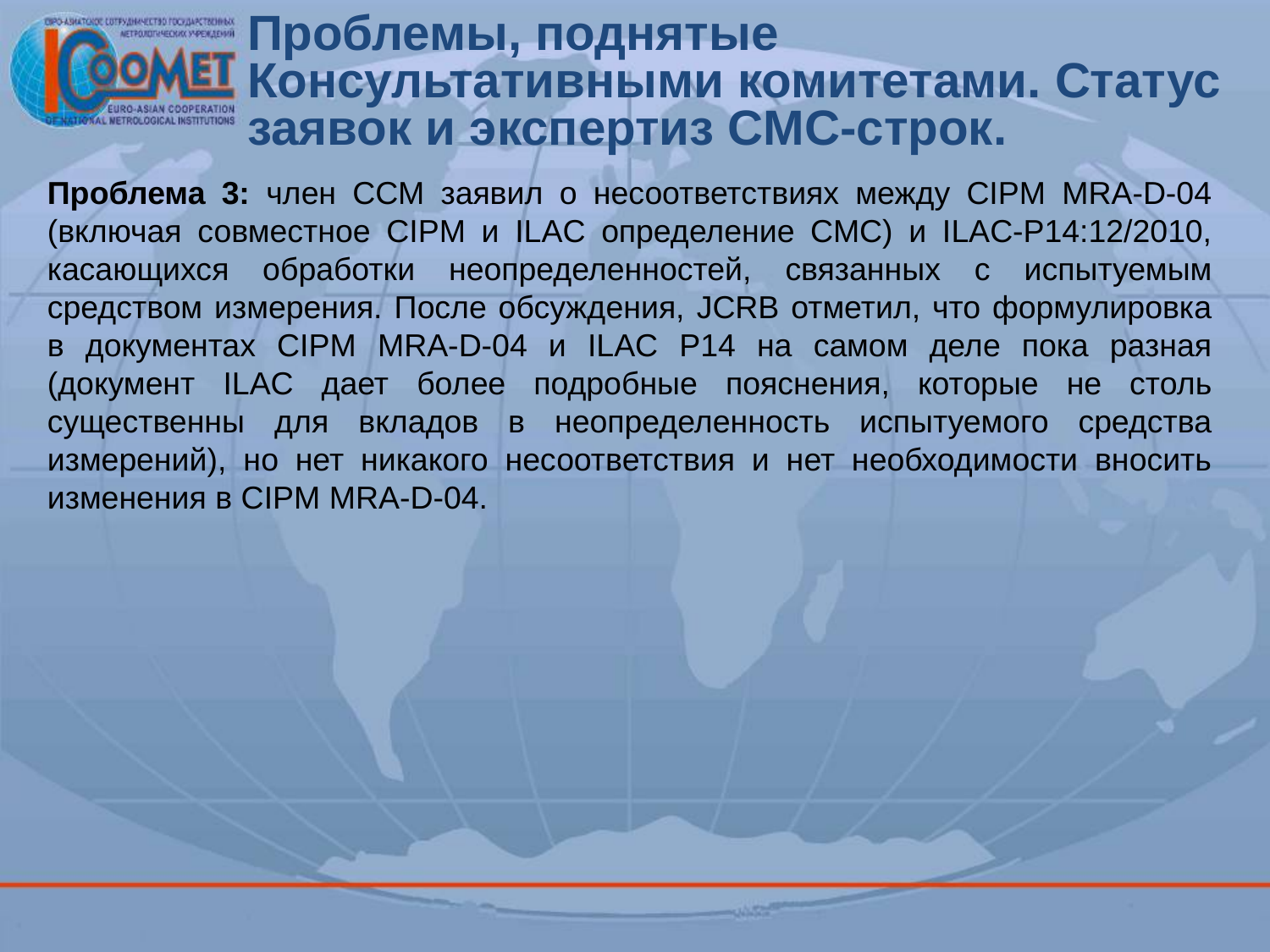

Проблемы, поднятые Консультативными комитетами. Статус заявок и экспертиз CMC-строк.
Проблема 3: член ССМ заявил о несоответствиях между CIPM MRA-D-04 (включая совместное CIPM и ILAC определение СМС) и ILAC-P14:12/2010, касающихся обработки неопределенностей, связанных с испытуемым средством измерения. После обсуждения, JCRB отметил, что формулировка в документах CIPM MRA-D-04 и ILAC P14 на самом деле пока разная (документ ILAC дает более подробные пояснения, которые не столь существенны для вкладов в неопределенность испытуемого средства измерений), но нет никакого несоответствия и нет необходимости вносить изменения в CIPM MRA-D-04.